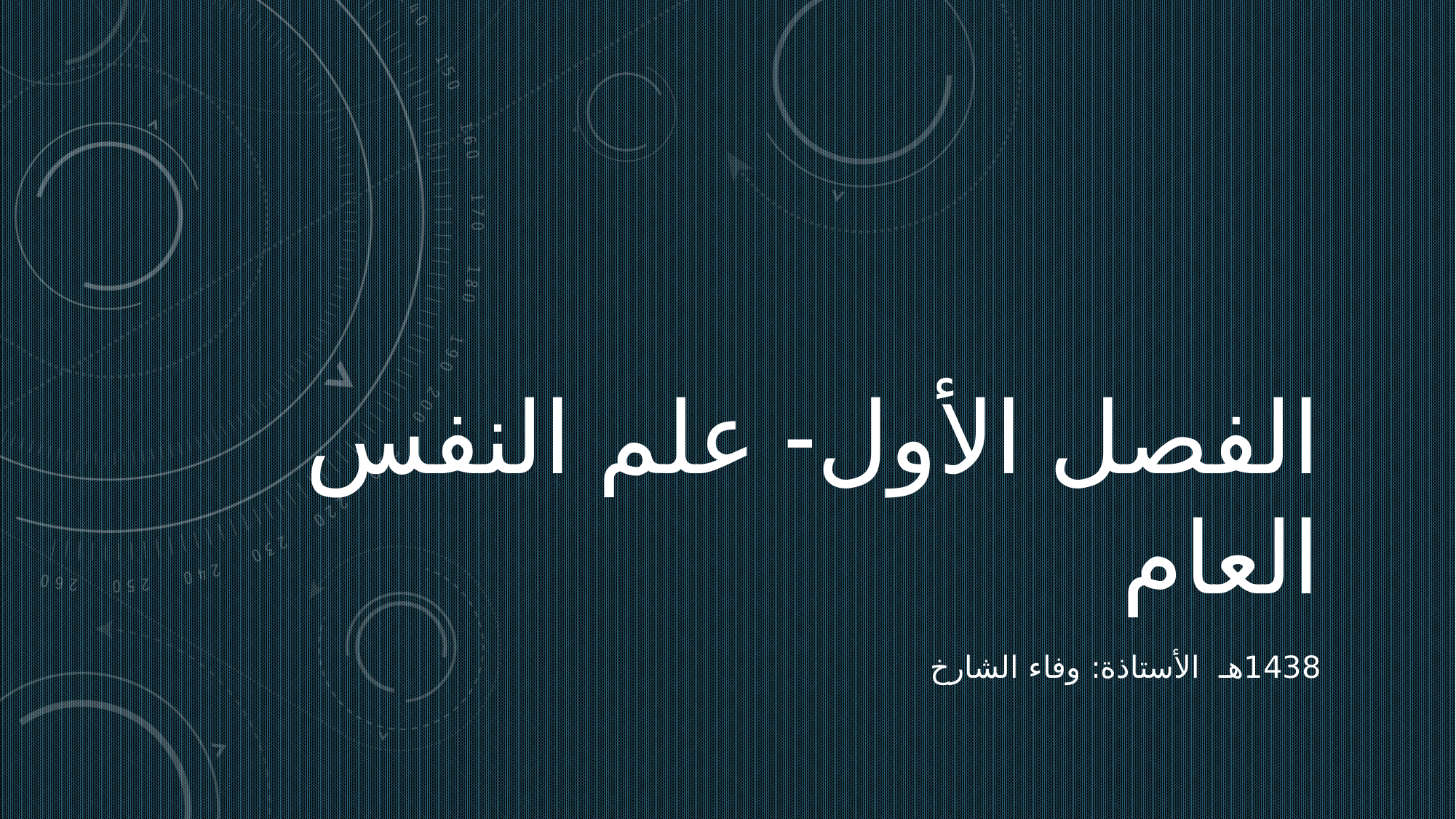

# الفصل الأول- علم النفس العام
1438هـ  الأستاذة: وفاء الشارخ